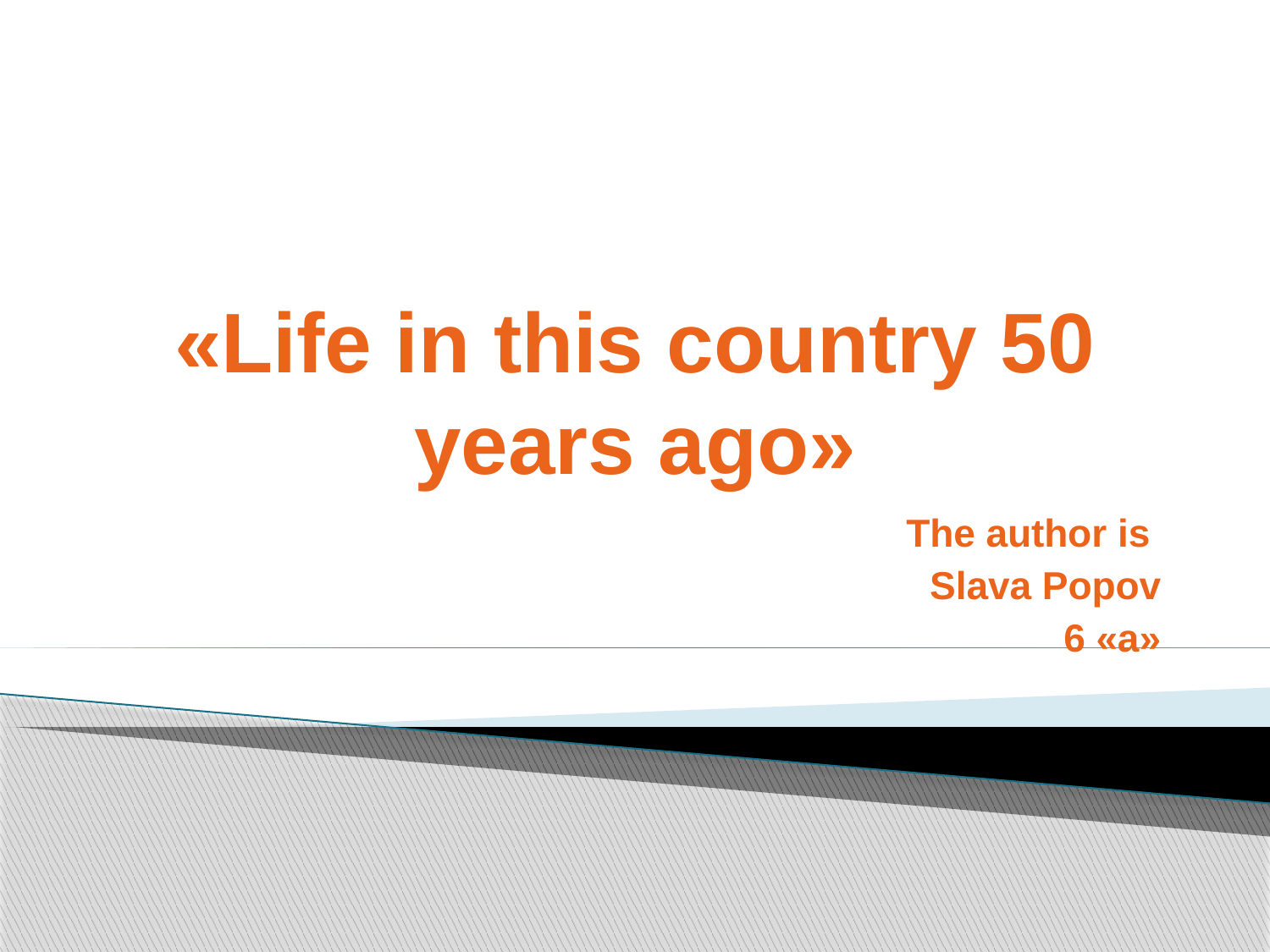

# «Life in this country 50 years ago»
The author is
        Slava Popov
                 6 «а»